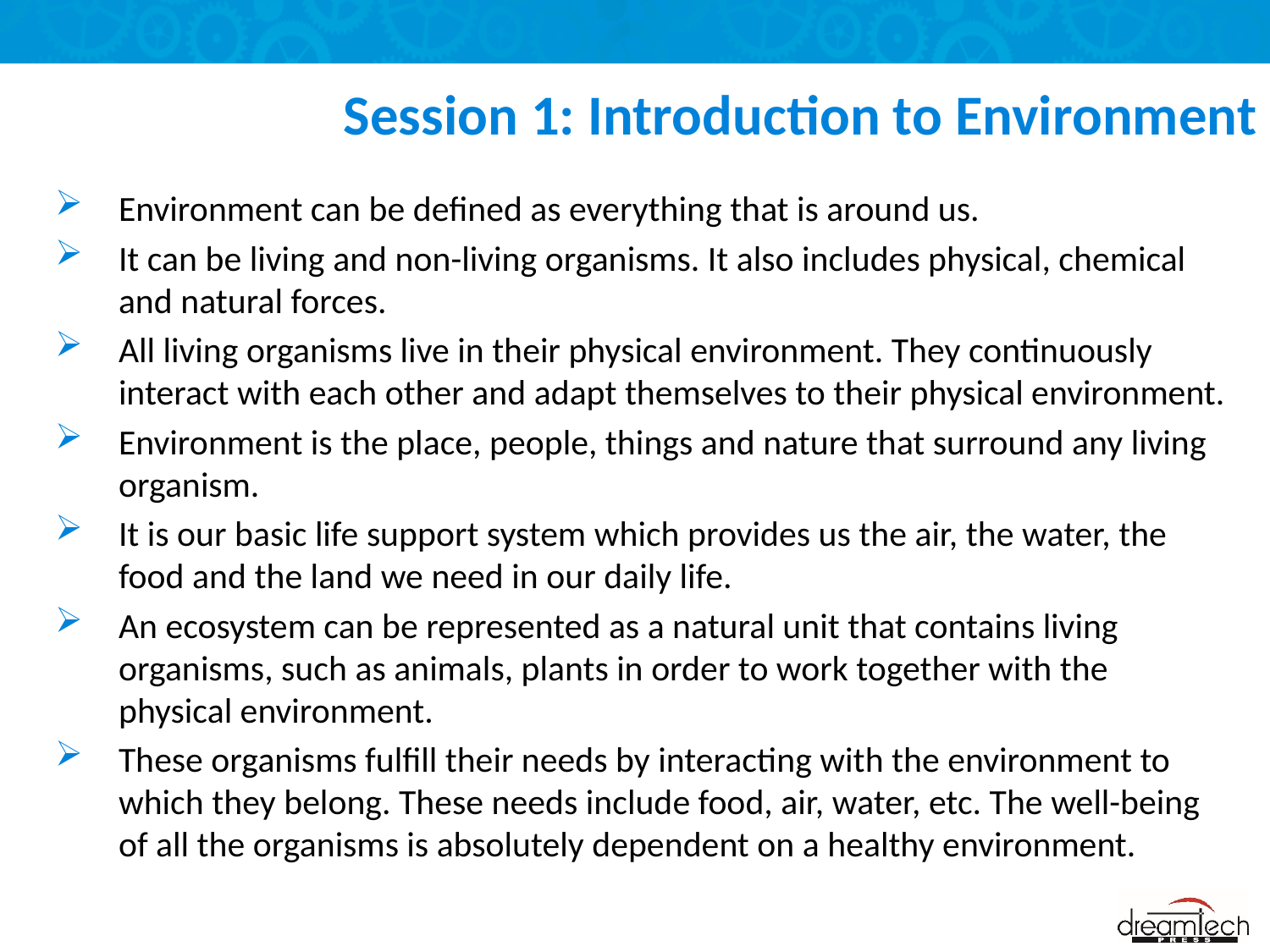

# Session 1: Introduction to Environment
Environment can be defined as everything that is around us.
It can be living and non-living organisms. It also includes physical, chemical and natural forces.
All living organisms live in their physical environment. They continuously interact with each other and adapt themselves to their physical environment.
Environment is the place, people, things and nature that surround any living organism.
It is our basic life support system which provides us the air, the water, the food and the land we need in our daily life.
An ecosystem can be represented as a natural unit that contains living organisms, such as animals, plants in order to work together with the physical environment.
These organisms fulfill their needs by interacting with the environment to which they belong. These needs include food, air, water, etc. The well-being of all the organisms is absolutely dependent on a healthy environment.